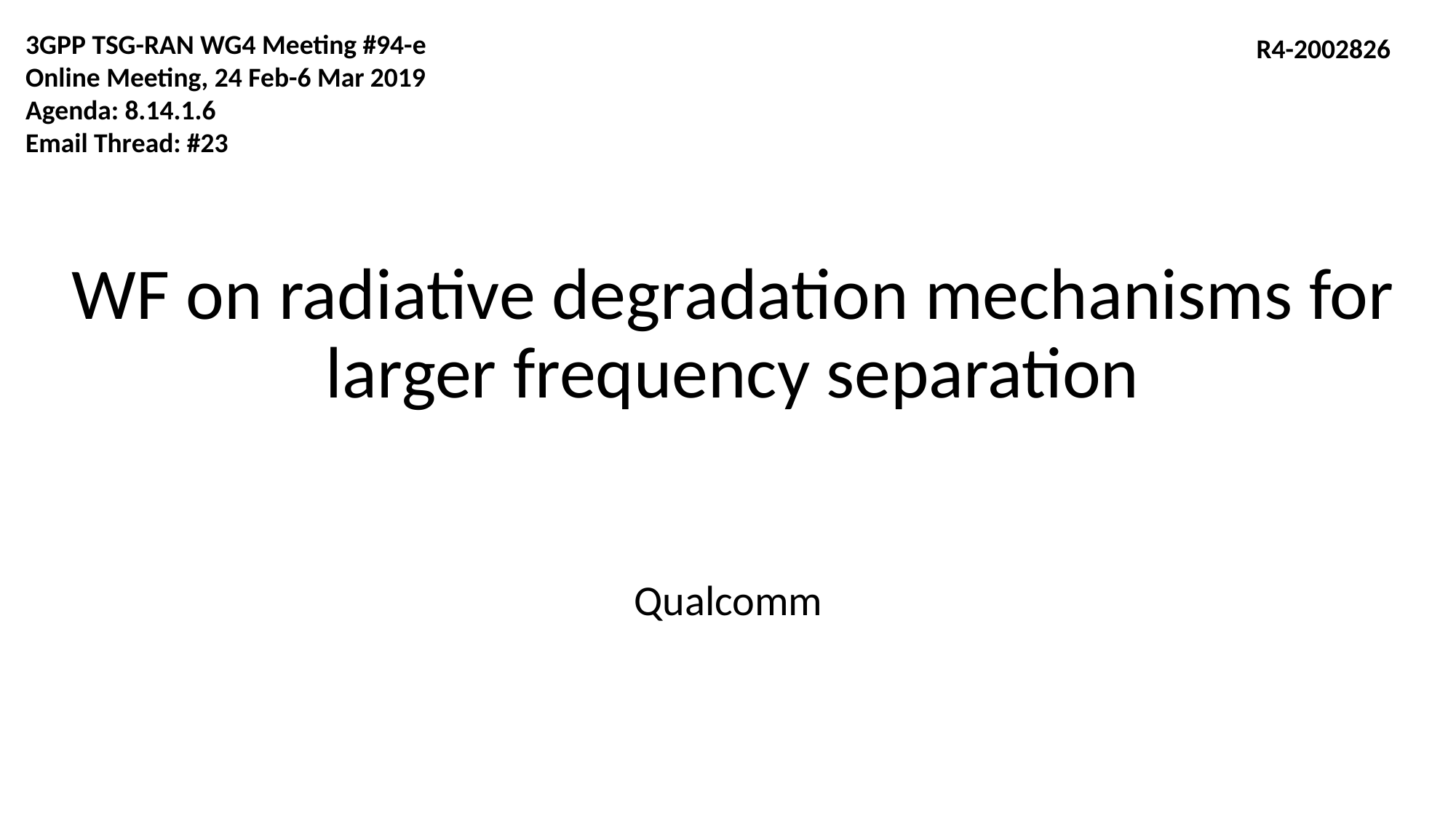

3GPP TSG-RAN WG4 Meeting #94-e
Online Meeting, 24 Feb-6 Mar 2019
Agenda: 8.14.1.6
Email Thread: #23
R4-2002826
# WF on radiative degradation mechanisms for larger frequency separation
Qualcomm